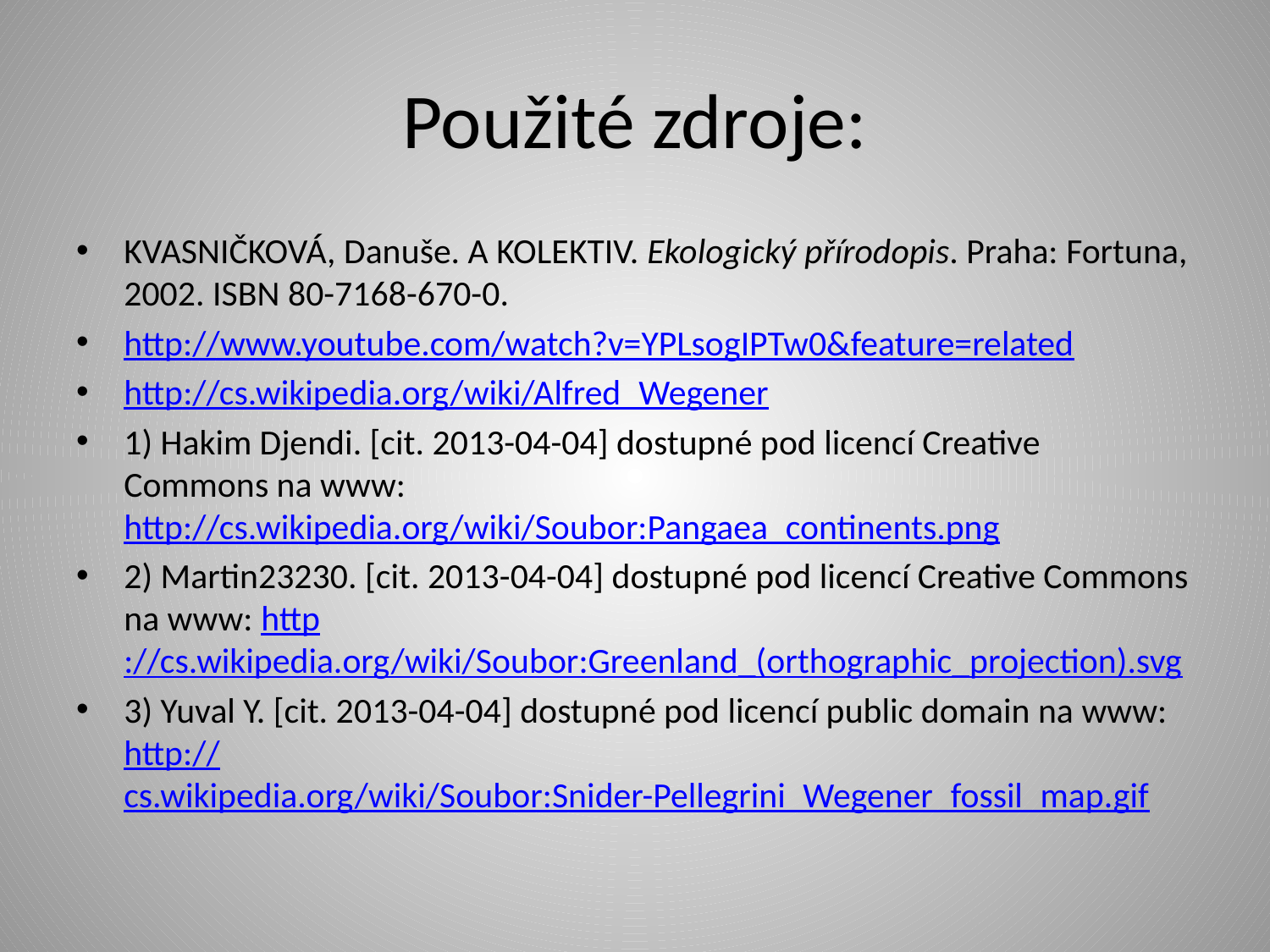

# Použité zdroje:
KVASNIČKOVÁ, Danuše. A KOLEKTIV. Ekologický přírodopis. Praha: Fortuna, 2002. ISBN 80-7168-670-0.
http://www.youtube.com/watch?v=YPLsogIPTw0&feature=related
http://cs.wikipedia.org/wiki/Alfred_Wegener
1) Hakim Djendi. [cit. 2013-04-04] dostupné pod licencí Creative Commons na www: http://cs.wikipedia.org/wiki/Soubor:Pangaea_continents.png
2) Martin23230. [cit. 2013-04-04] dostupné pod licencí Creative Commons na www: http://cs.wikipedia.org/wiki/Soubor:Greenland_(orthographic_projection).svg
3) Yuval Y. [cit. 2013-04-04] dostupné pod licencí public domain na www: http://cs.wikipedia.org/wiki/Soubor:Snider-Pellegrini_Wegener_fossil_map.gif